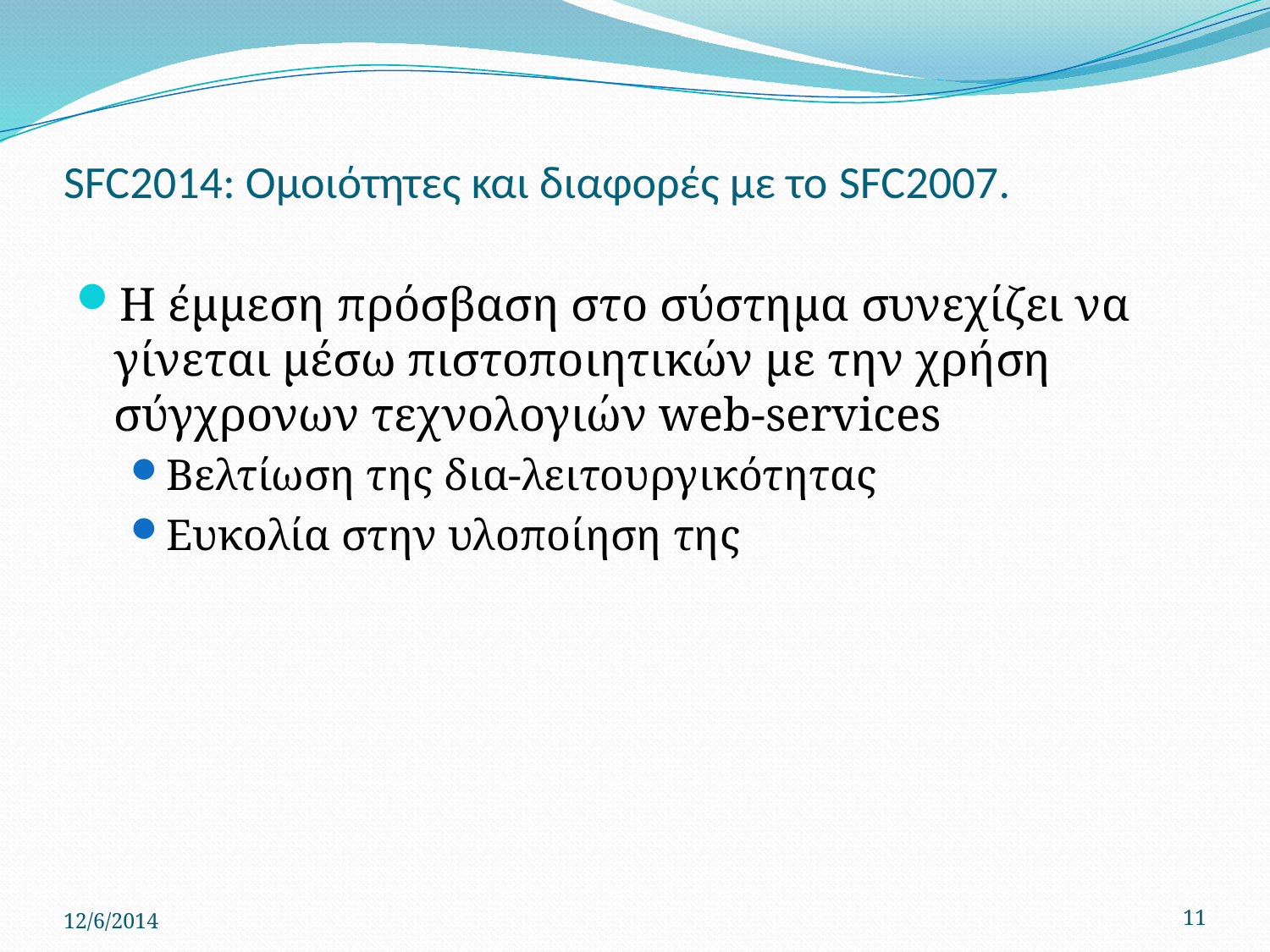

# SFC2014: Ομοιότητες και διαφορές με το SFC2007.
Η έμμεση πρόσβαση στο σύστημα συνεχίζει να γίνεται μέσω πιστοποιητικών με την χρήση σύγχρονων τεχνολογιών web-services
Βελτίωση της δια-λειτουργικότητας
Ευκολία στην υλοποίηση της
12/6/2014
11